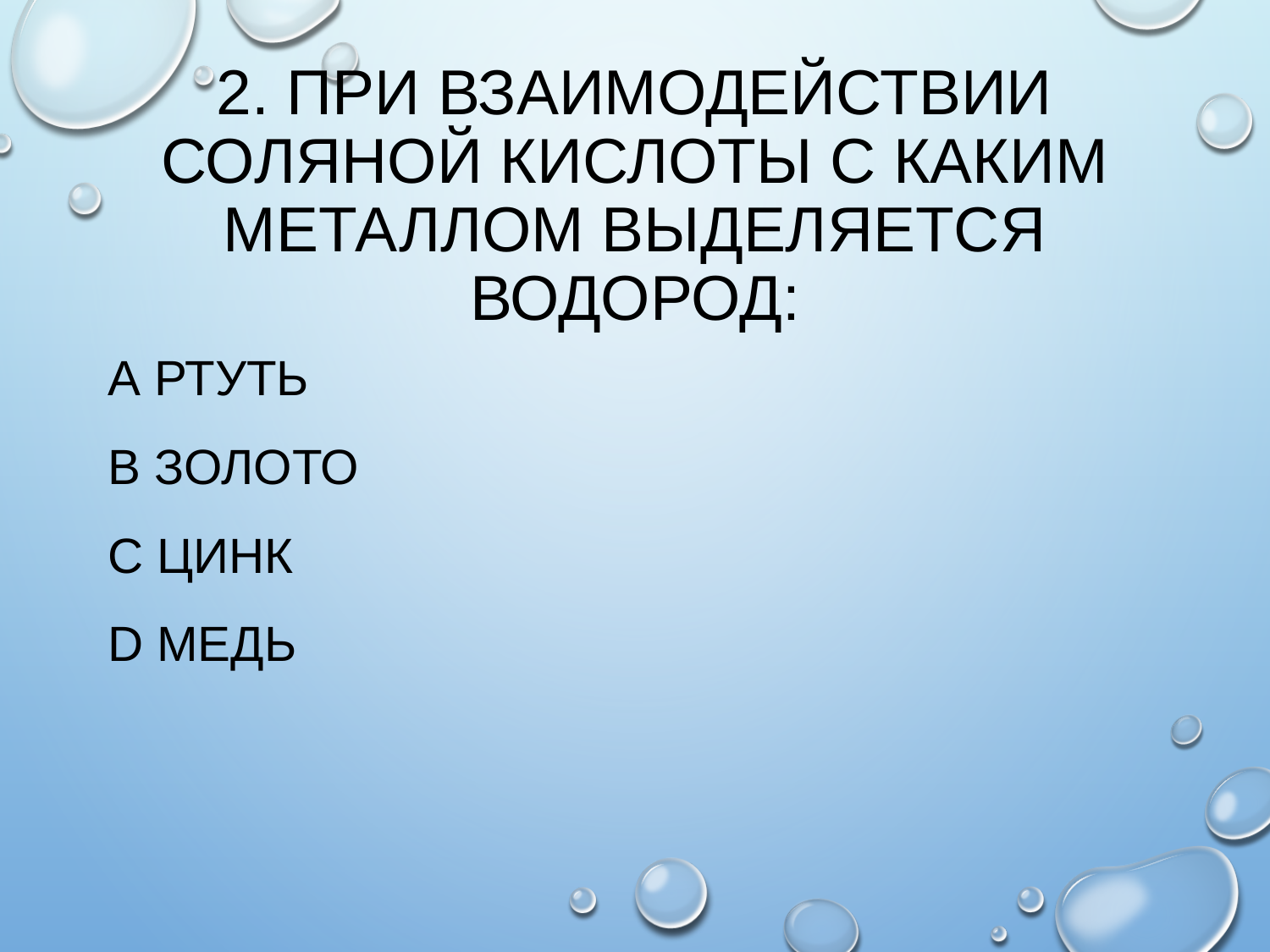

# 2. При взаимодействии соляной кислоты с каким металлом выделяется водород:
А Ртуть
В золото
С Цинк
D Медь